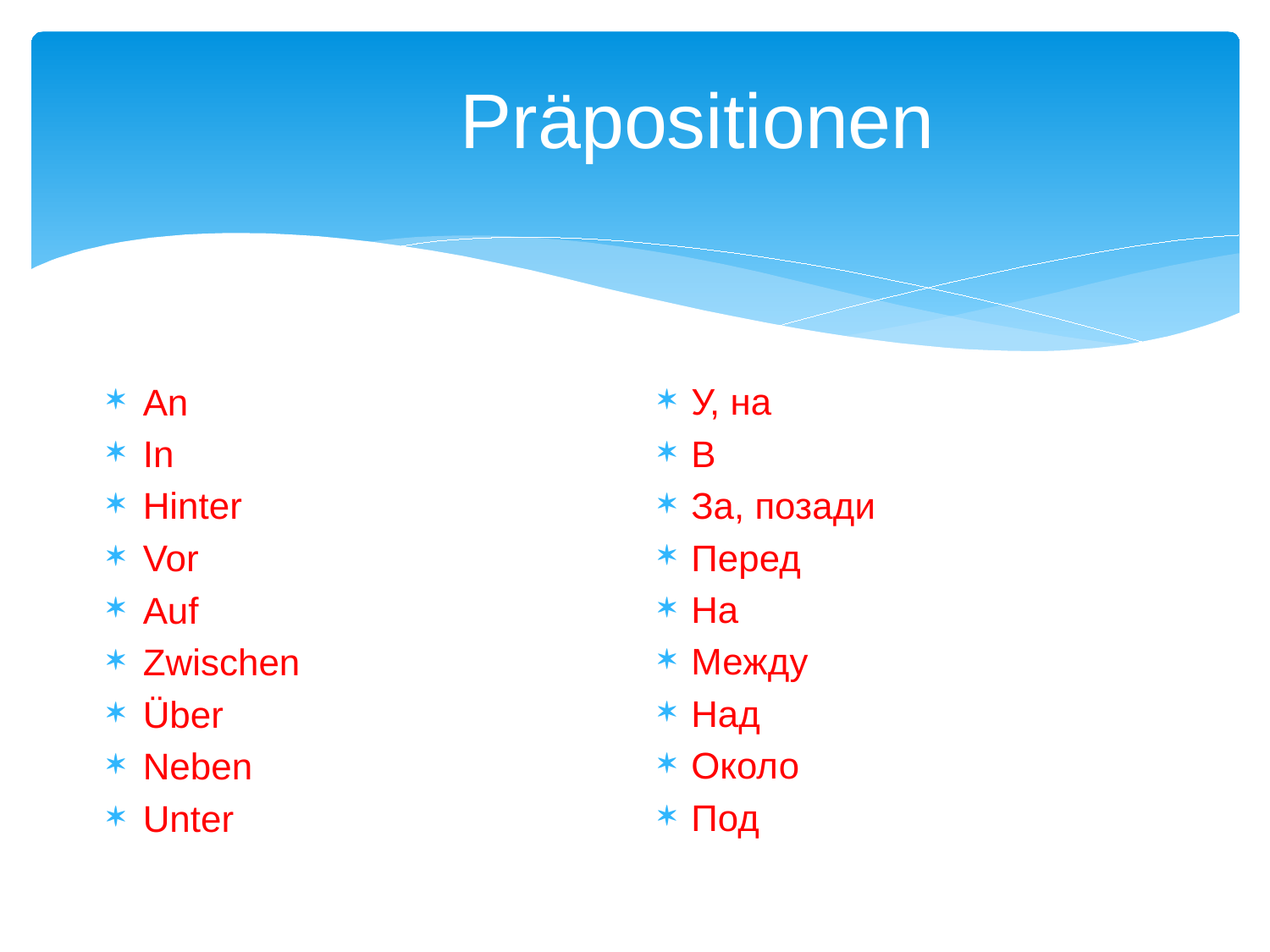

# Präpositionen
An
In
Hinter
Vor
Auf
Zwischen
Über
Neben
Unter
У, на
В
За, позади
Перед
На
Между
Над
Около
Под